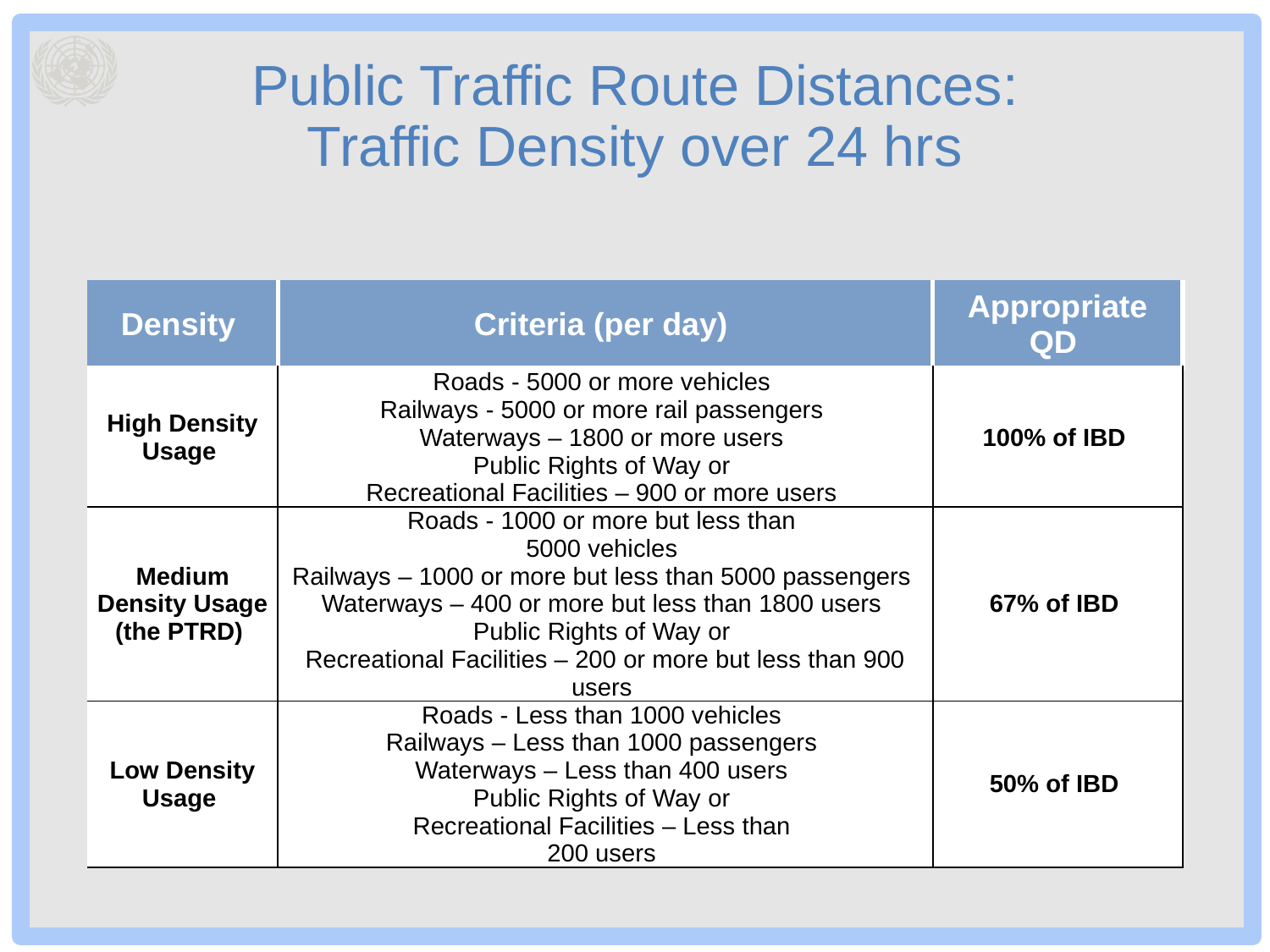

# Public Traffic Route Distances: Traffic Density over 24 hrs
| Density | Criteria (per day) | Appropriate QD |
| --- | --- | --- |
| High Density Usage | Roads - 5000 or more vehicles  Railways - 5000 or more rail passengers  Waterways – 1800 or more users  Public Rights of Way or  Recreational Facilities – 900 or more users | 100% of IBD |
| Medium Density Usage (the PTRD) | Roads - 1000 or more but less than  5000 vehicles  Railways – 1000 or more but less than 5000 passengers  Waterways – 400 or more but less than 1800 users  Public Rights of Way or  Recreational Facilities – 200 or more but less than 900 users | 67% of IBD |
| Low Density Usage | Roads - Less than 1000 vehicles  Railways – Less than 1000 passengers  Waterways – Less than 400 users  Public Rights of Way or  Recreational Facilities – Less than  200 users | 50% of IBD |